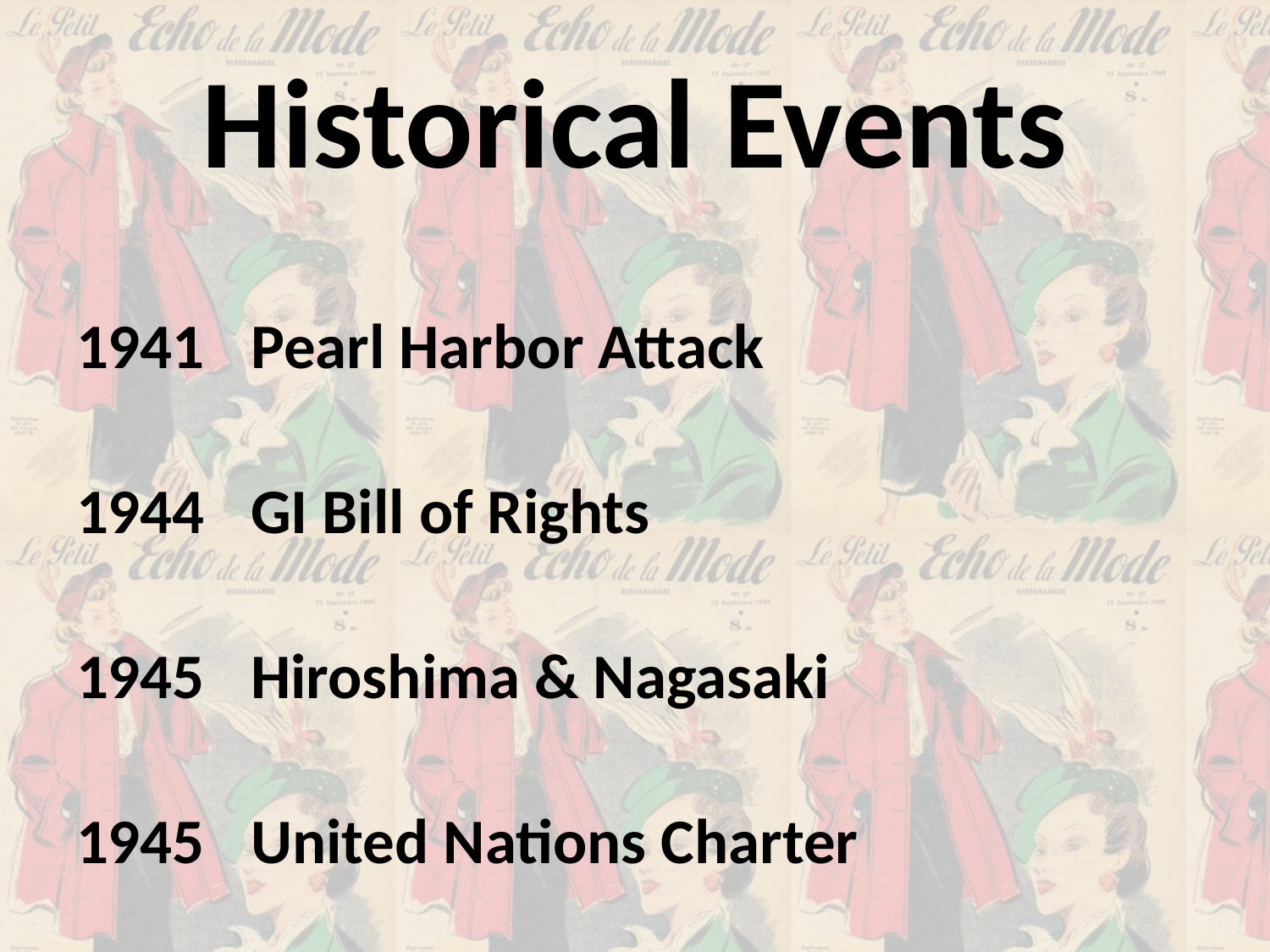

# Historical Events
1941	Pearl Harbor Attack
1944	GI Bill of Rights
1945	Hiroshima & Nagasaki
1945	United Nations Charter